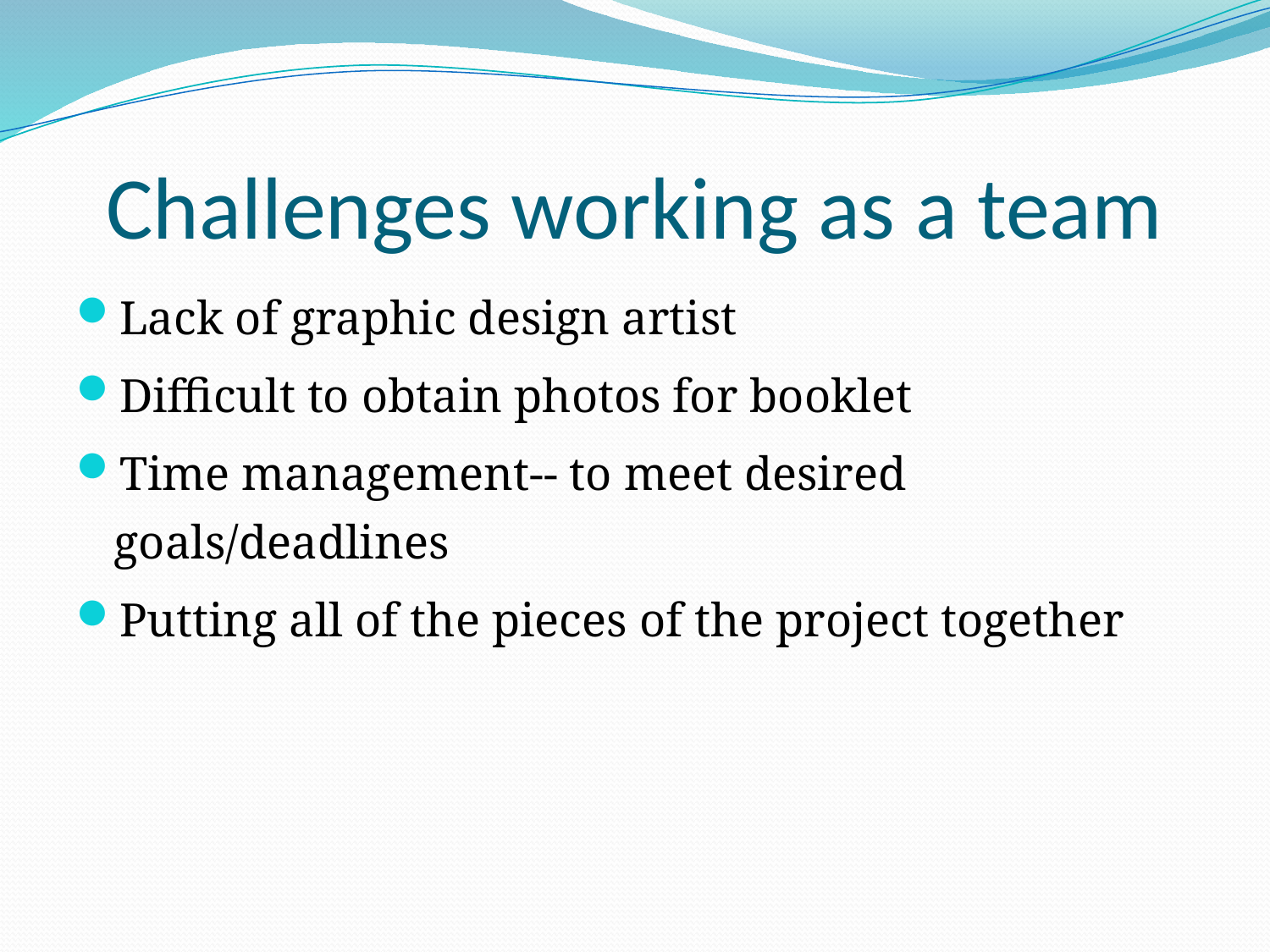

# Challenges working as a team
Lack of graphic design artist
Difficult to obtain photos for booklet
Time management-- to meet desired goals/deadlines
Putting all of the pieces of the project together